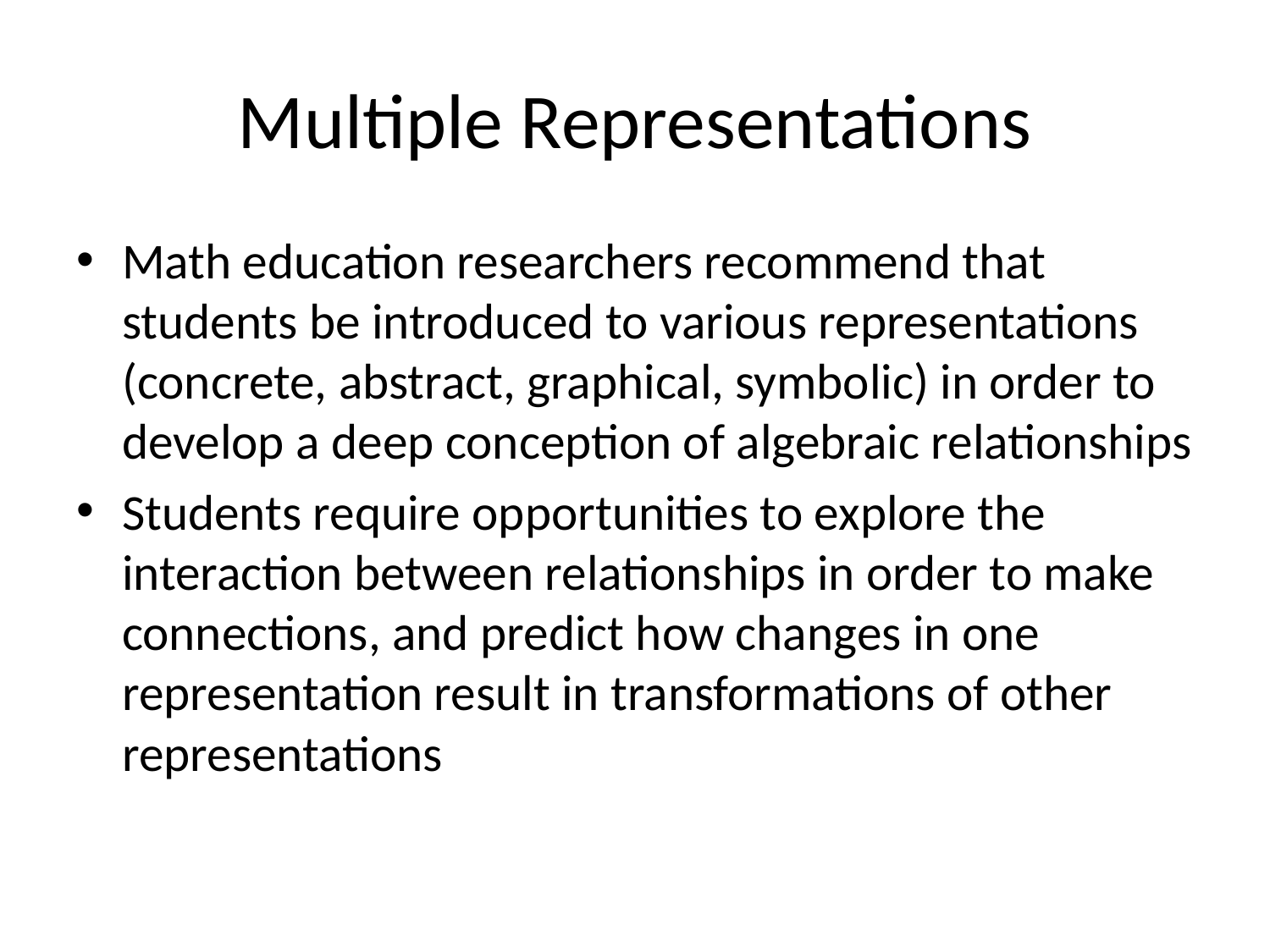

# Multiple Representations
Math education researchers recommend that students be introduced to various representations (concrete, abstract, graphical, symbolic) in order to develop a deep conception of algebraic relationships
Students require opportunities to explore the interaction between relationships in order to make connections, and predict how changes in one representation result in transformations of other representations